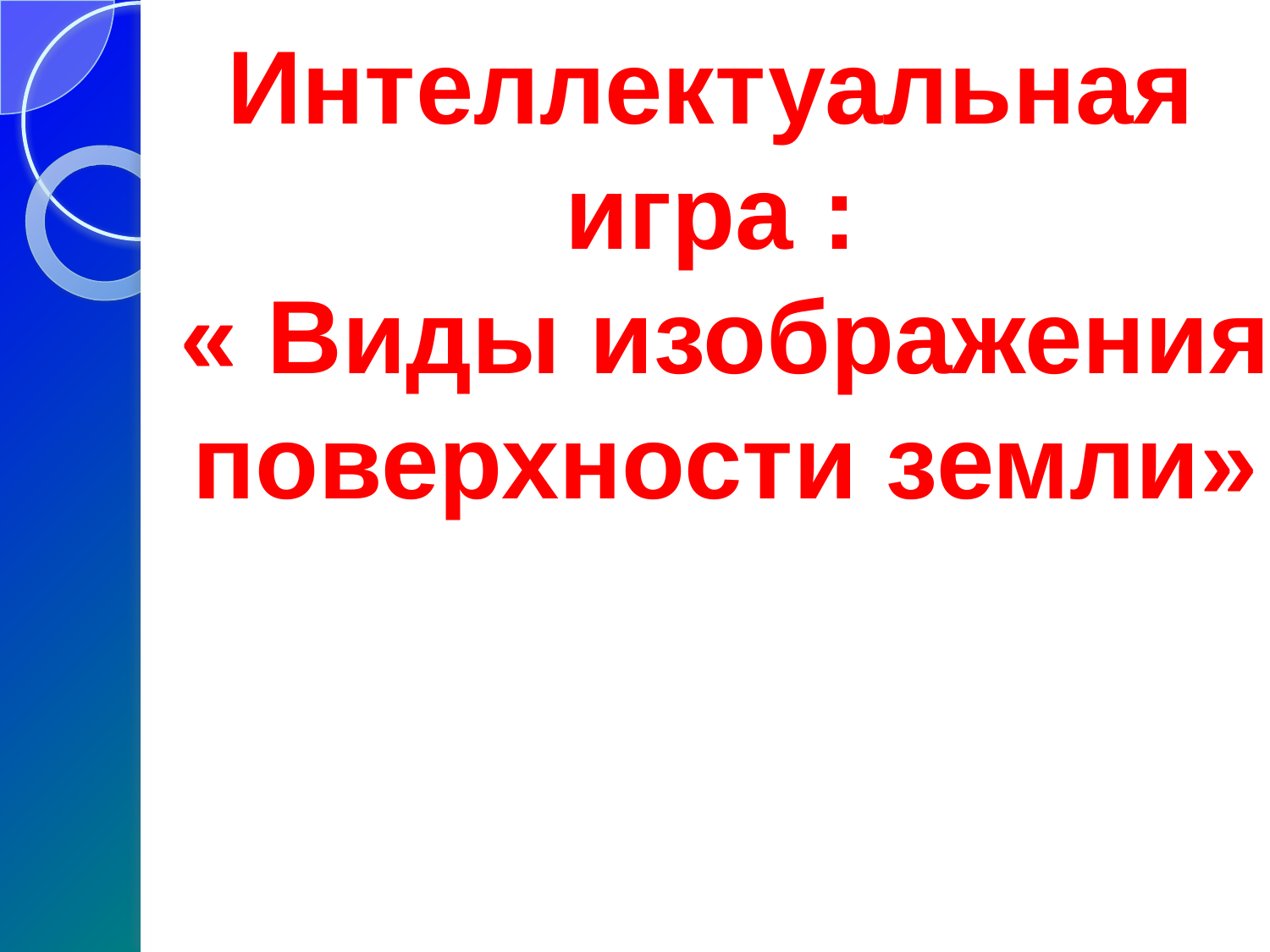

# Интеллектуальная игра : « Виды изображения поверхности земли»